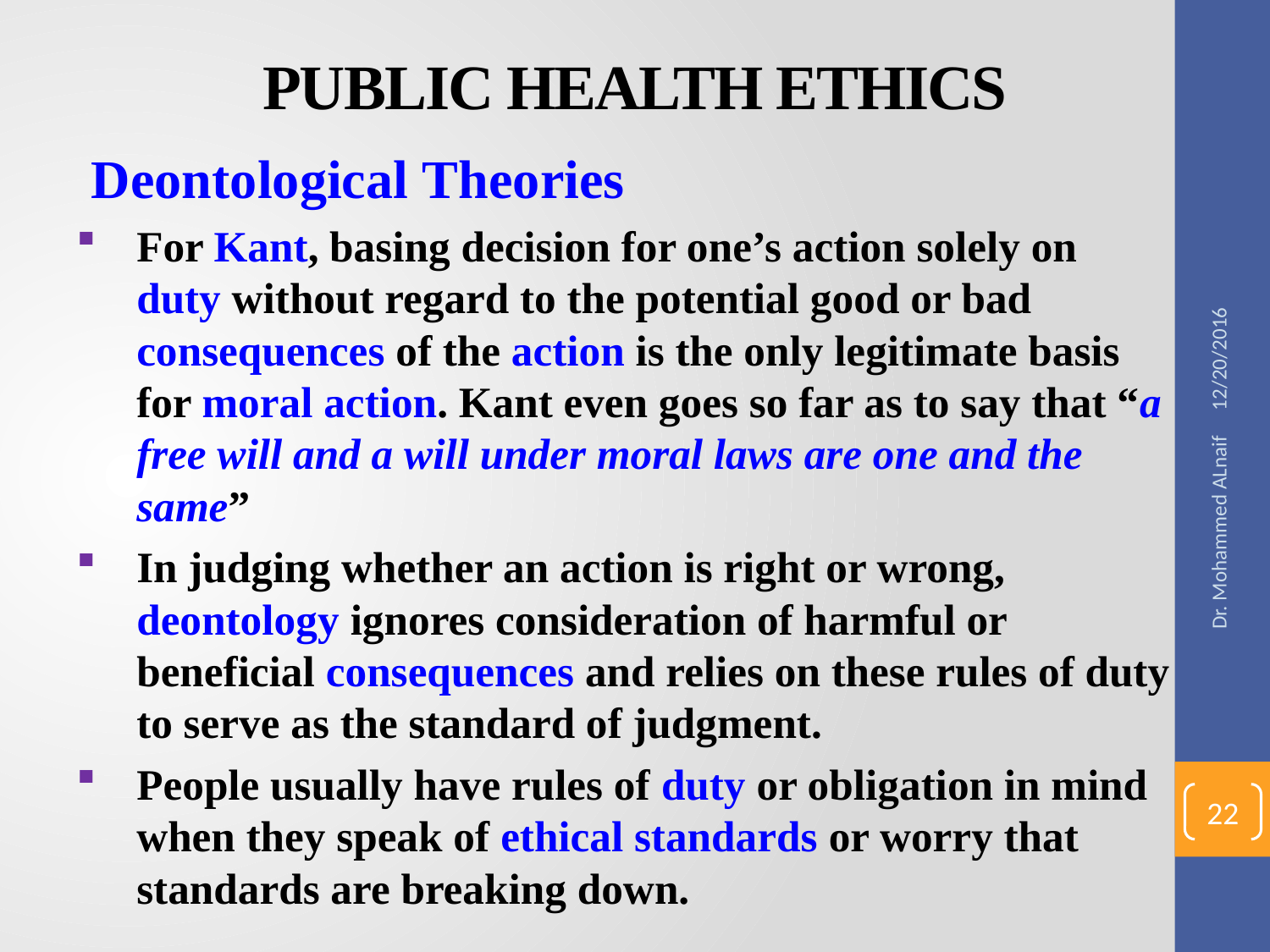

# PUBLIC HEALTH ETHICS
Deontological Theories
For Kant, basing decision for one’s action solely on duty without regard to the potential good or bad consequences of the action is the only legitimate basis for moral action. Kant even goes so far as to say that “a free will and a will under moral laws are one and the same”
In judging whether an action is right or wrong, deontology ignores consideration of harmful or beneficial consequences and relies on these rules of duty to serve as the standard of judgment.
People usually have rules of duty or obligation in mind when they speak of ethical standards or worry that standards are breaking down.

12/20/2016
Dr. Mohammed ALnaif
22